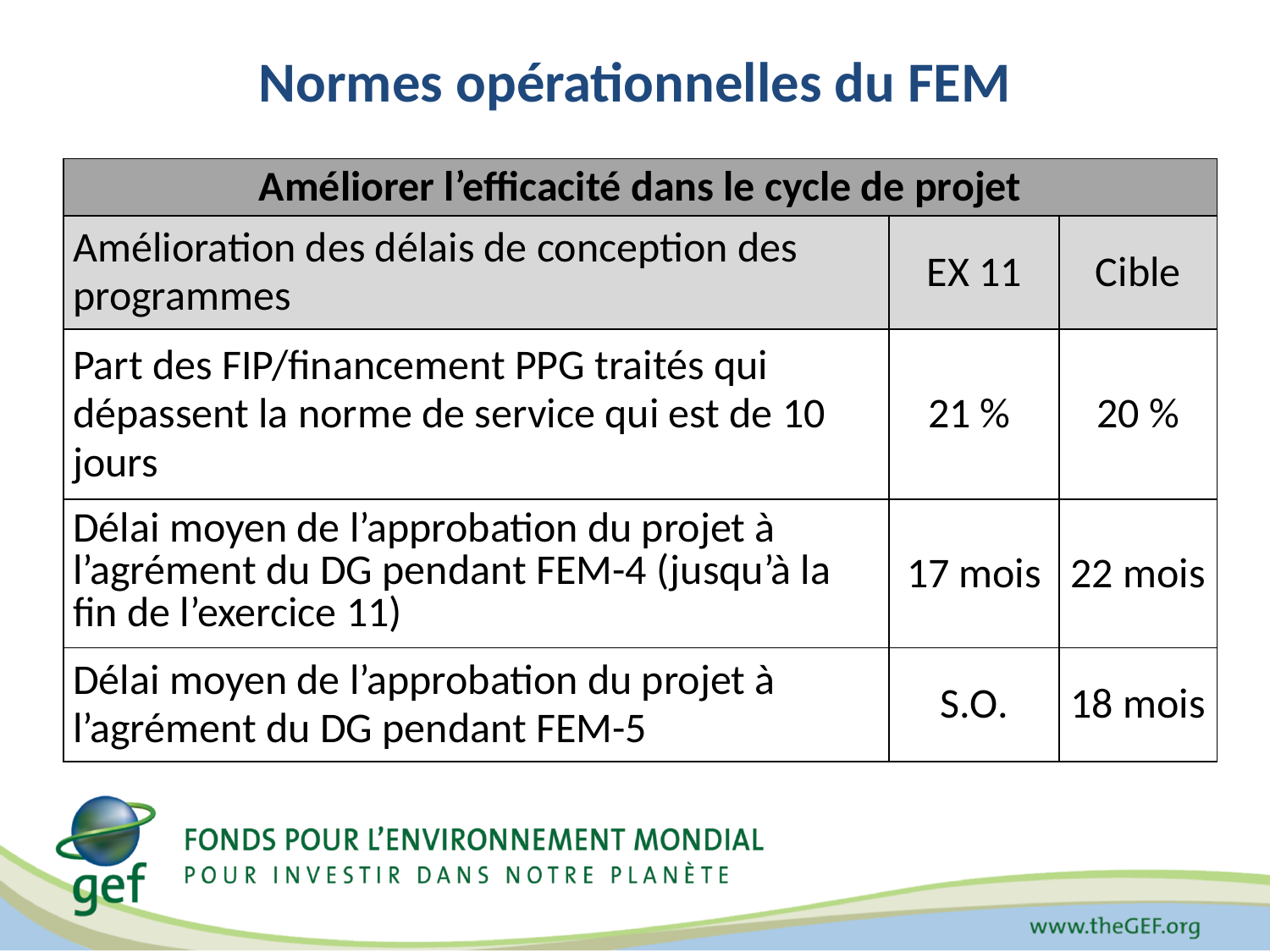

# Normes opérationnelles du FEM

| Améliorer l’efficacité dans le cycle de projet |  |  |
| --- | --- | --- |
| Amélioration des délais de conception des programmes | EX 11 | Cible |
| Part des FIP/financement PPG traités qui dépassent la norme de service qui est de 10 jours | 21 % | 20 % |
| Délai moyen de l’approbation du projet à l’agrément du DG pendant FEM-4 (jusqu’à la fin de l’exercice 11) | 17 mois | 22 mois |
| Délai moyen de l’approbation du projet à l’agrément du DG pendant FEM-5 | S.O. | 18 mois |